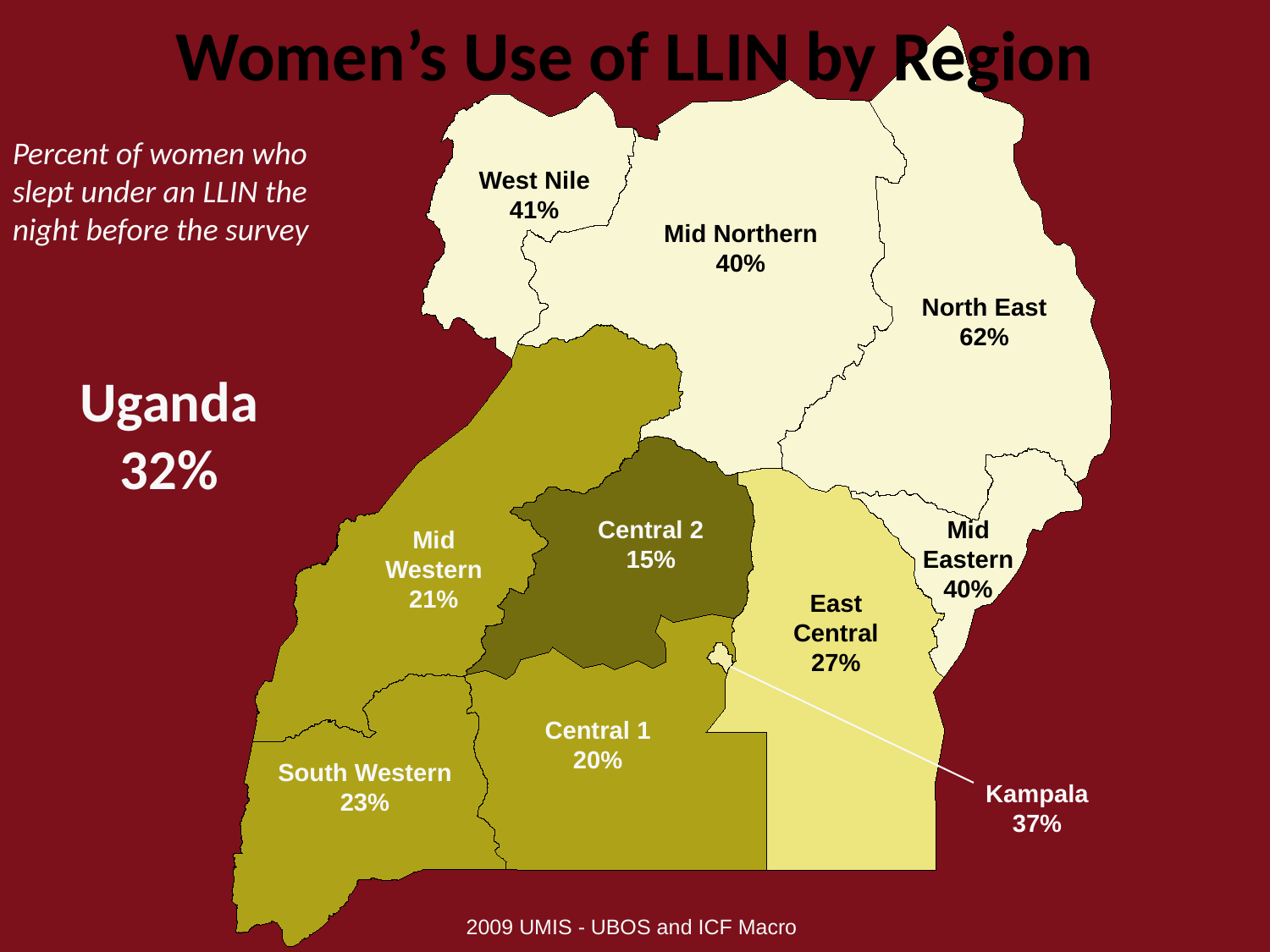

# Women’s Use of LLIN by Region

Percent of women who slept under an LLIN the night before the survey
West Nile
41%
Mid Northern
40%
North East
62%
Uganda
32%
Central 2
15%
Mid Eastern
40%
Mid Western
21%
East Central
27%
Central 1
20%
South Western
23%
Kampala
37%
2009 UMIS - UBOS and ICF Macro